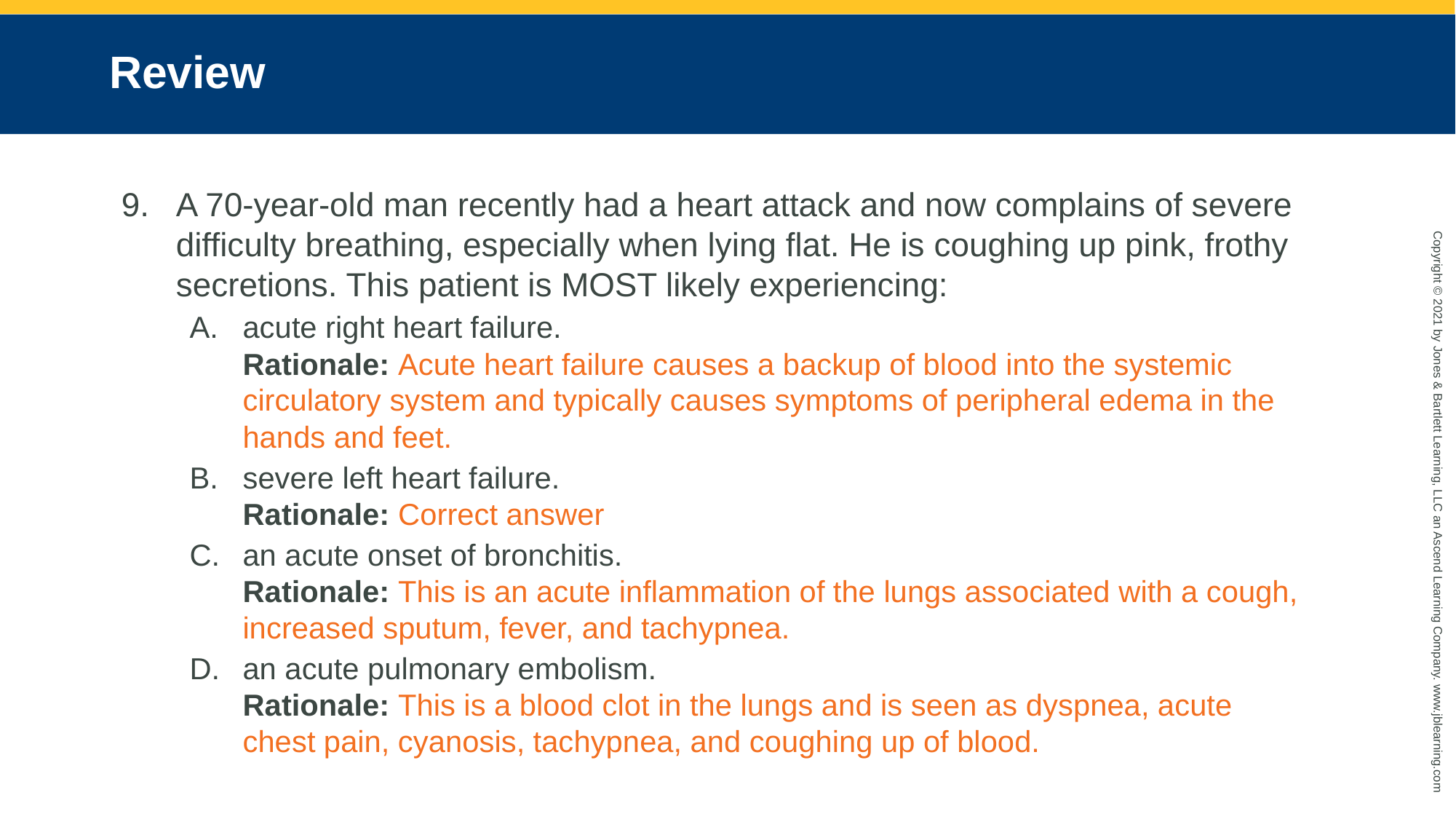

# Review
A 70-year-old man recently had a heart attack and now complains of severe difficulty breathing, especially when lying flat. He is coughing up pink, frothy secretions. This patient is MOST likely experiencing:
acute right heart failure.
Rationale: Acute heart failure causes a backup of blood into the systemic circulatory system and typically causes symptoms of peripheral edema in the hands and feet.
severe left heart failure.
Rationale: Correct answer
an acute onset of bronchitis.
Rationale: This is an acute inflammation of the lungs associated with a cough, increased sputum, fever, and tachypnea.
an acute pulmonary embolism.
Rationale: This is a blood clot in the lungs and is seen as dyspnea, acute chest pain, cyanosis, tachypnea, and coughing up of blood.